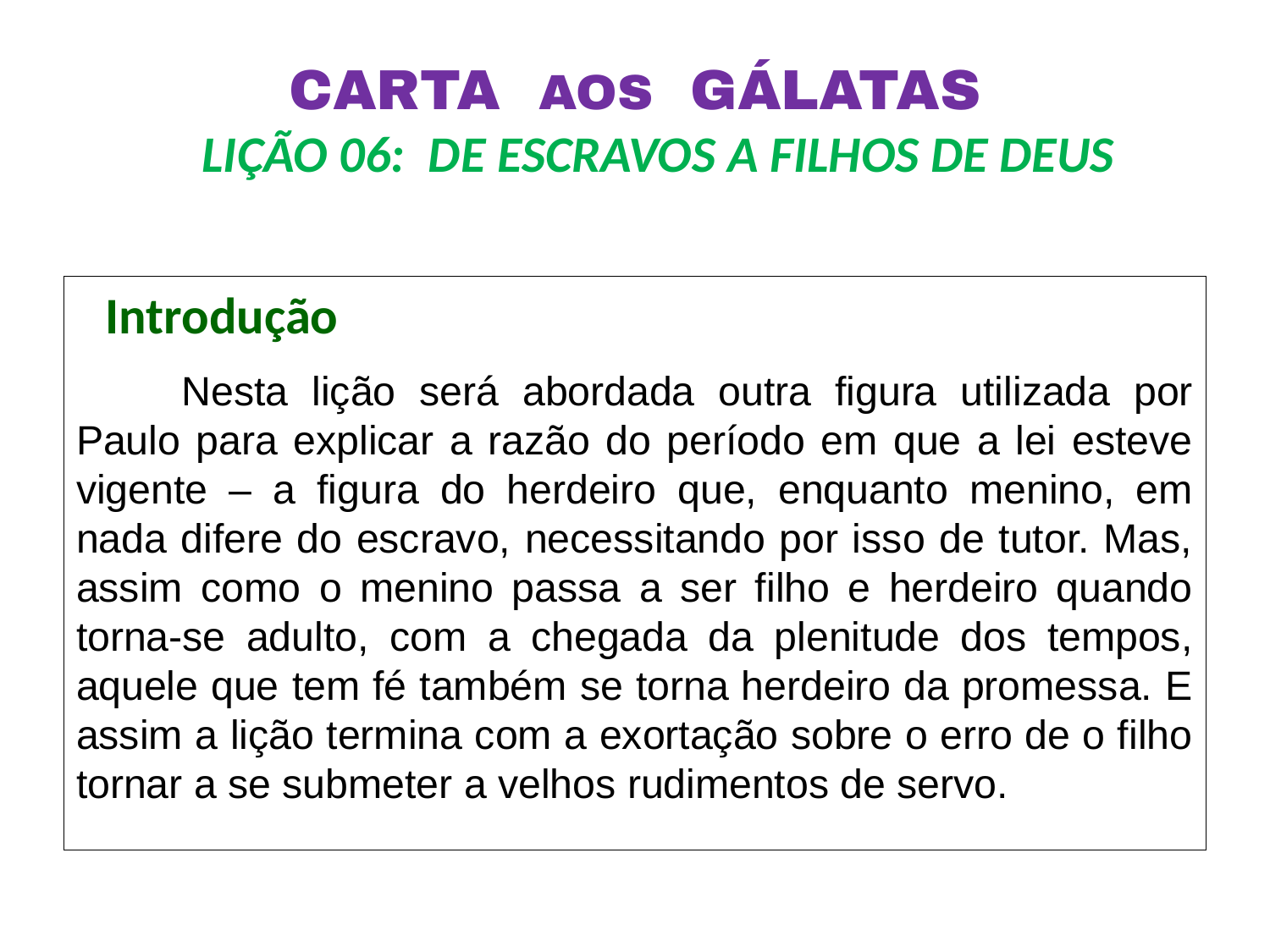

# CARTA  AOS  GÁLATAS LIÇÃO 06:  DE ESCRAVOS A FILHOS DE DEUS
   Introdução

	Nesta lição será abordada outra figura utilizada por Paulo para explicar a razão do período em que a lei esteve vigente – a figura do herdeiro que, enquanto menino, em nada difere do escravo, necessitando por isso de tutor. Mas, assim como o menino passa a ser filho e herdeiro quando torna-se adulto, com a chegada da plenitude dos tempos, aquele que tem fé também se torna herdeiro da promessa. E assim a lição termina com a exortação sobre o erro de o filho tornar a se submeter a velhos rudimentos de servo.